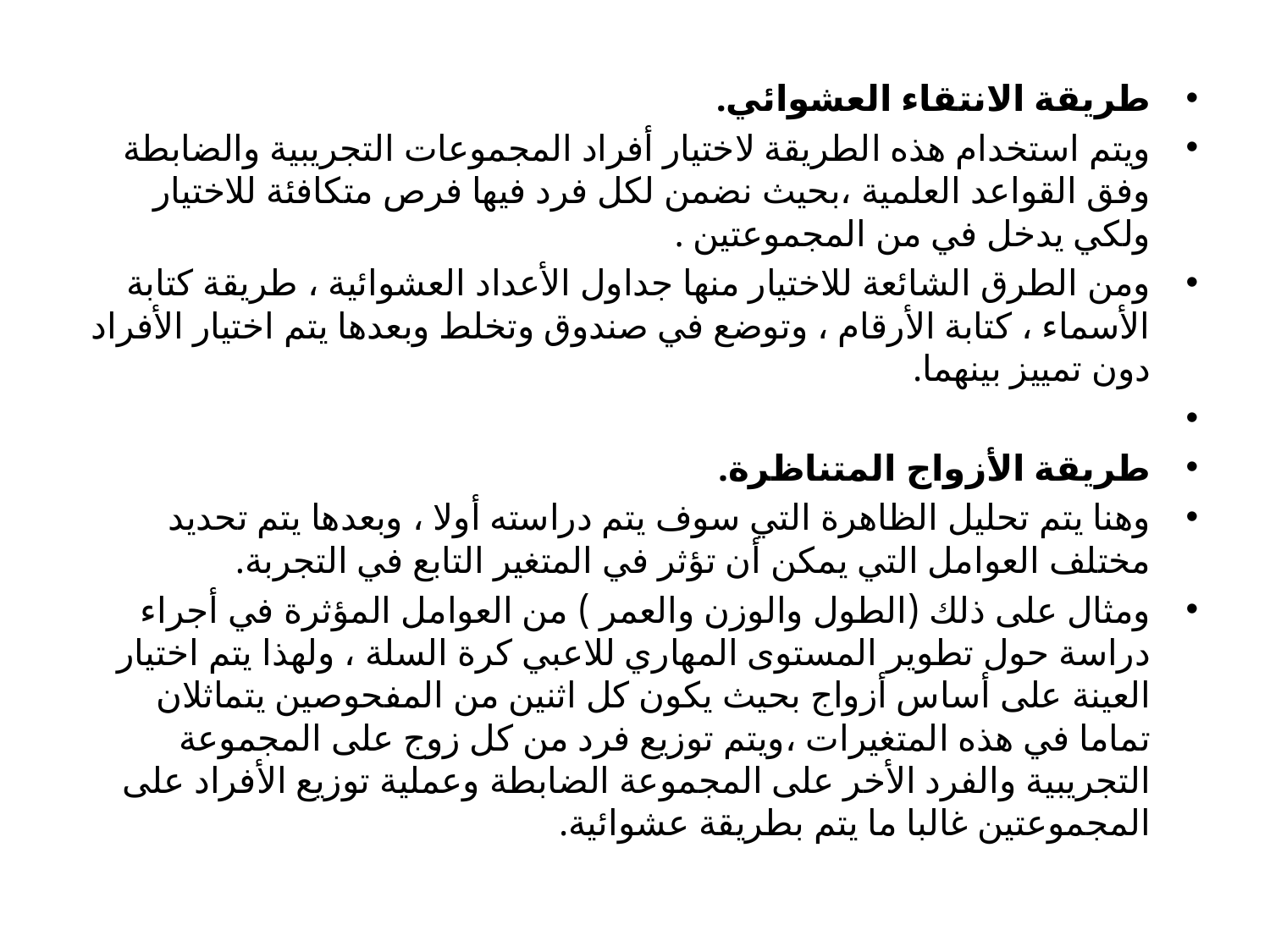

طريقة الانتقاء العشوائي.
ويتم استخدام هذه الطريقة لاختيار أفراد المجموعات التجريبية والضابطة وفق القواعد العلمية ،بحيث نضمن لكل فرد فيها فرص متكافئة للاختيار ولكي يدخل في من المجموعتين .
ومن الطرق الشائعة للاختيار منها جداول الأعداد العشوائية ، طريقة كتابة الأسماء ، كتابة الأرقام ، وتوضع في صندوق وتخلط وبعدها يتم اختيار الأفراد دون تمييز بينهما.

طريقة الأزواج المتناظرة.
وهنا يتم تحليل الظاهرة التي سوف يتم دراسته أولا ، وبعدها يتم تحديد مختلف العوامل التي يمكن أن تؤثر في المتغير التابع في التجربة.
ومثال على ذلك (الطول والوزن والعمر ) من العوامل المؤثرة في أجراء دراسة حول تطوير المستوى المهاري للاعبي كرة السلة ، ولهذا يتم اختيار العينة على أساس أزواج بحيث يكون كل اثنين من المفحوصين يتماثلان تماما في هذه المتغيرات ،ويتم توزيع فرد من كل زوج على المجموعة التجريبية والفرد الأخر على المجموعة الضابطة وعملية توزيع الأفراد على المجموعتين غالبا ما يتم بطريقة عشوائية.